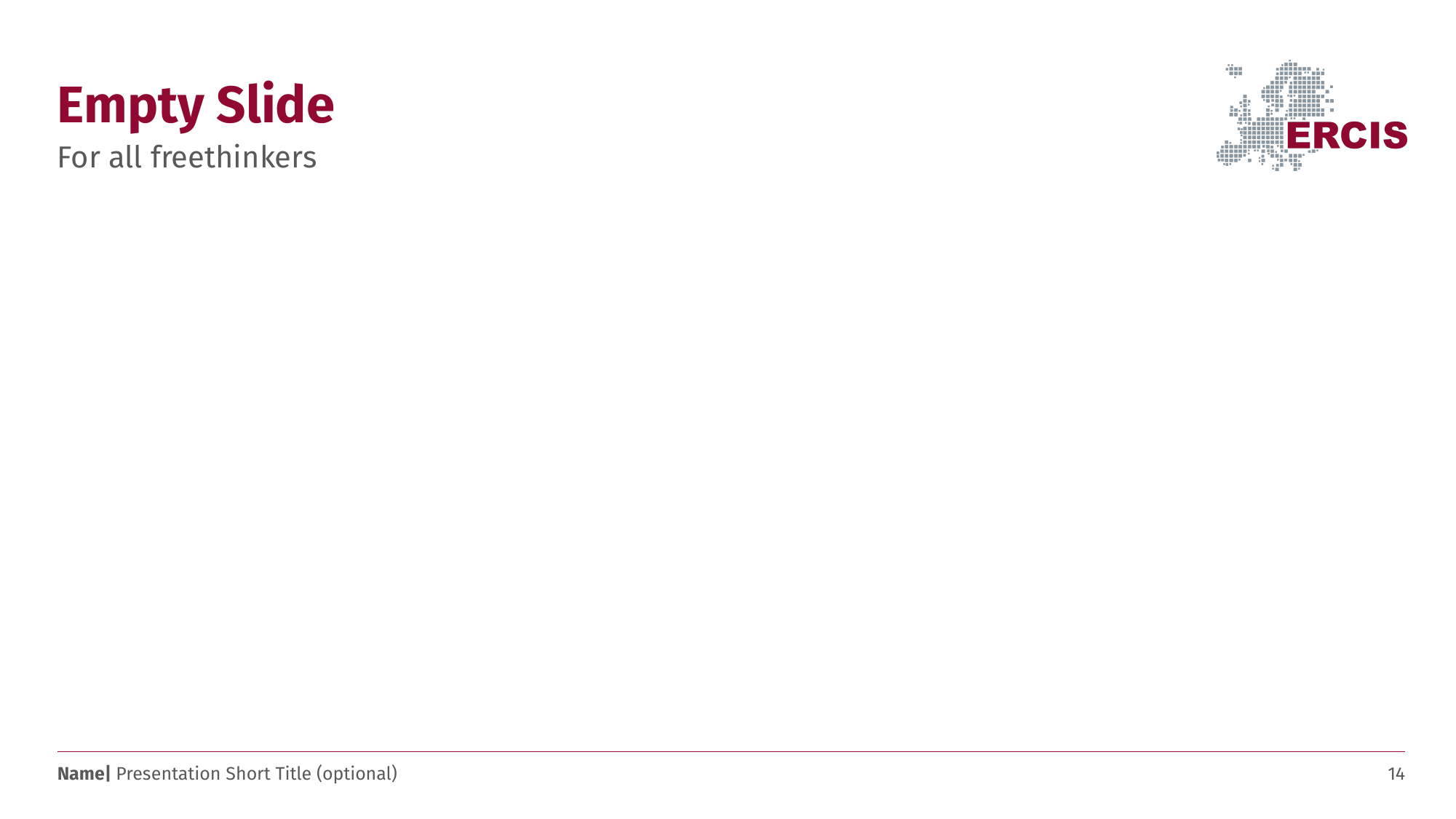

# Empty Slide
For all freethinkers
14